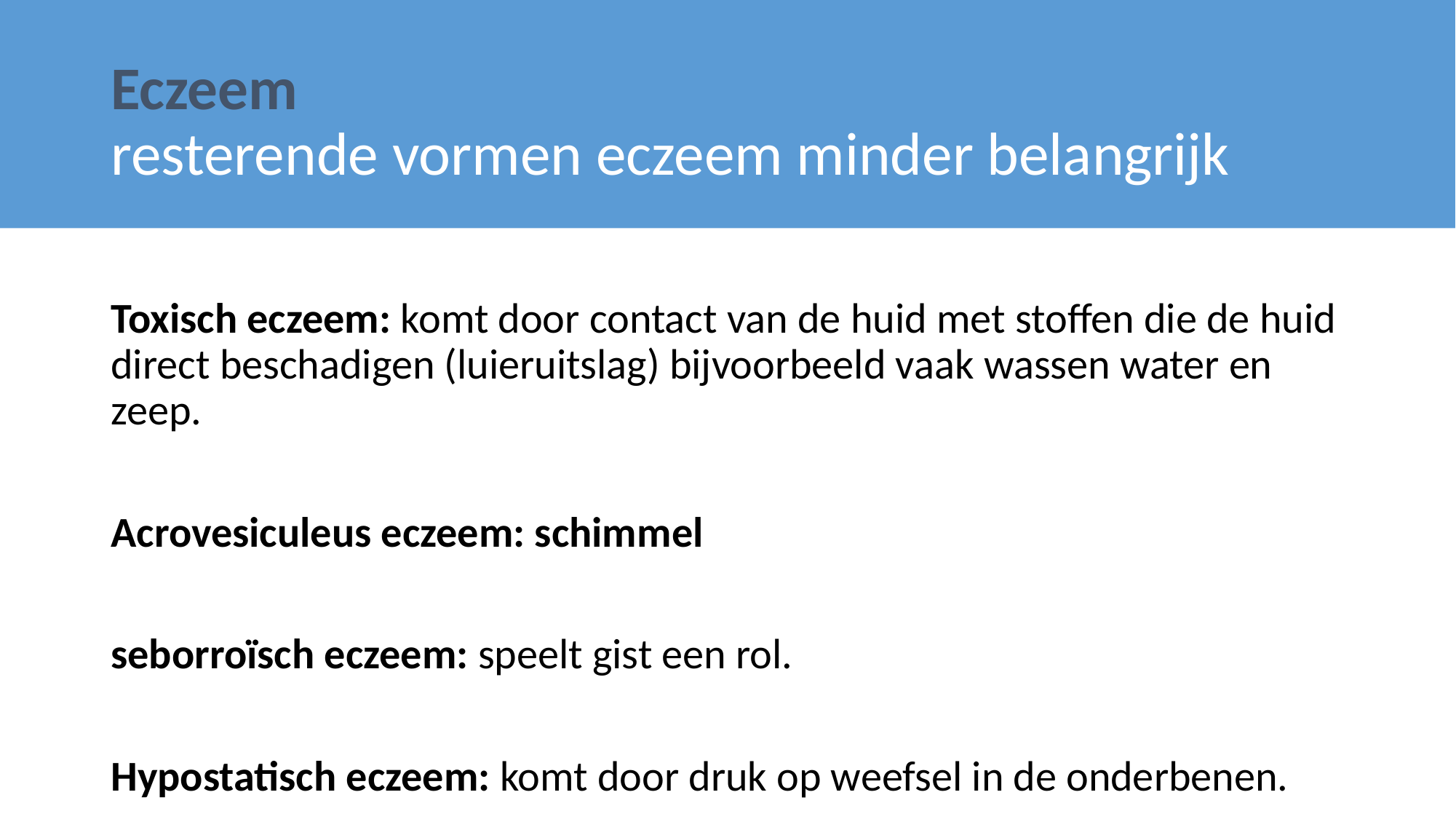

# Eczeem resterende vormen eczeem minder belangrijk
Toxisch eczeem: komt door contact van de huid met stoffen die de huid direct beschadigen (luieruitslag) bijvoorbeeld vaak wassen water en zeep.

Acrovesiculeus eczeem: schimmel

seborroïsch eczeem: speelt gist een rol.

Hypostatisch eczeem: komt door druk op weefsel in de onderbenen.